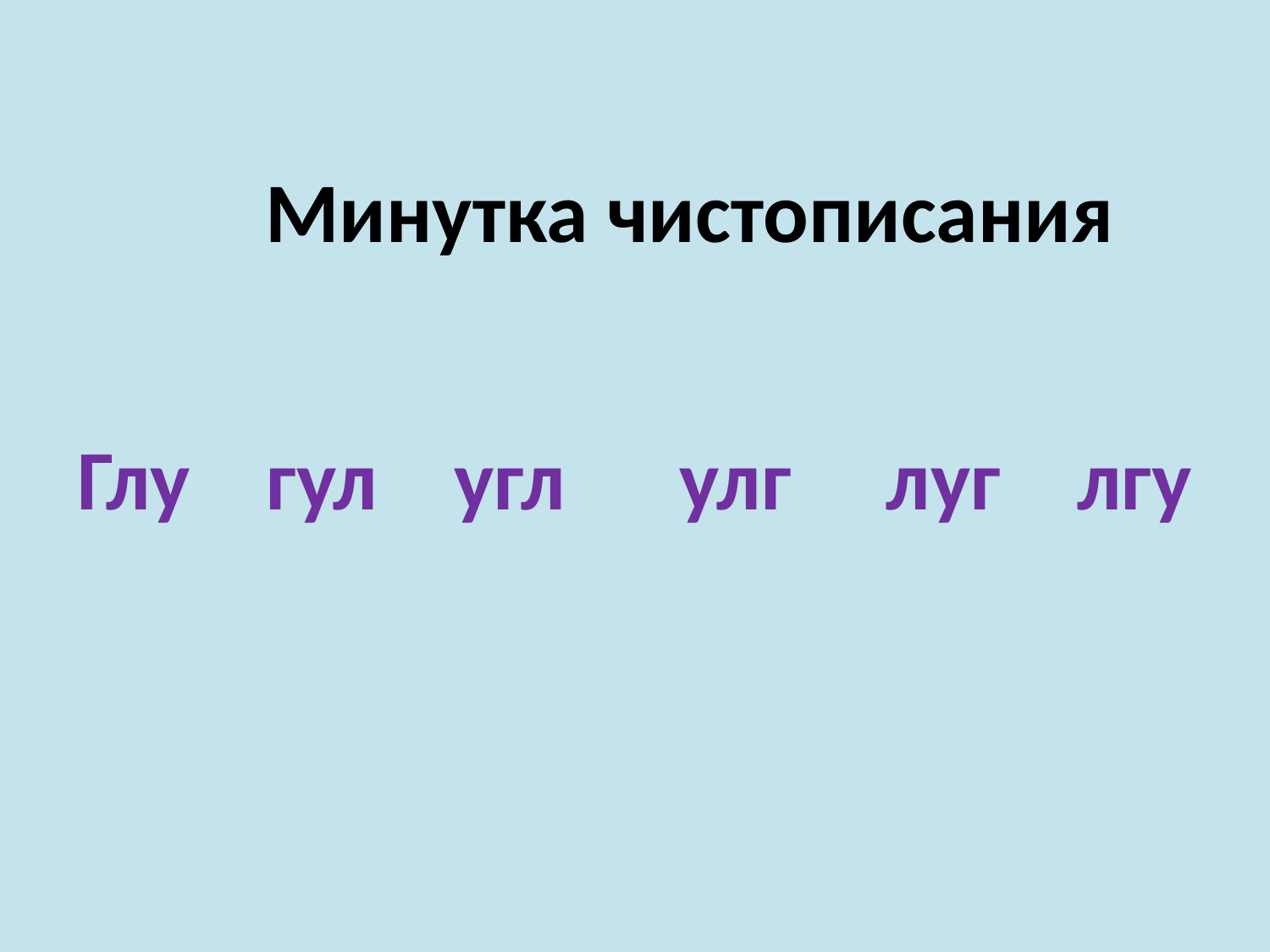

Минутка чистописания
Глу    гул    угл      улг     луг    лгу